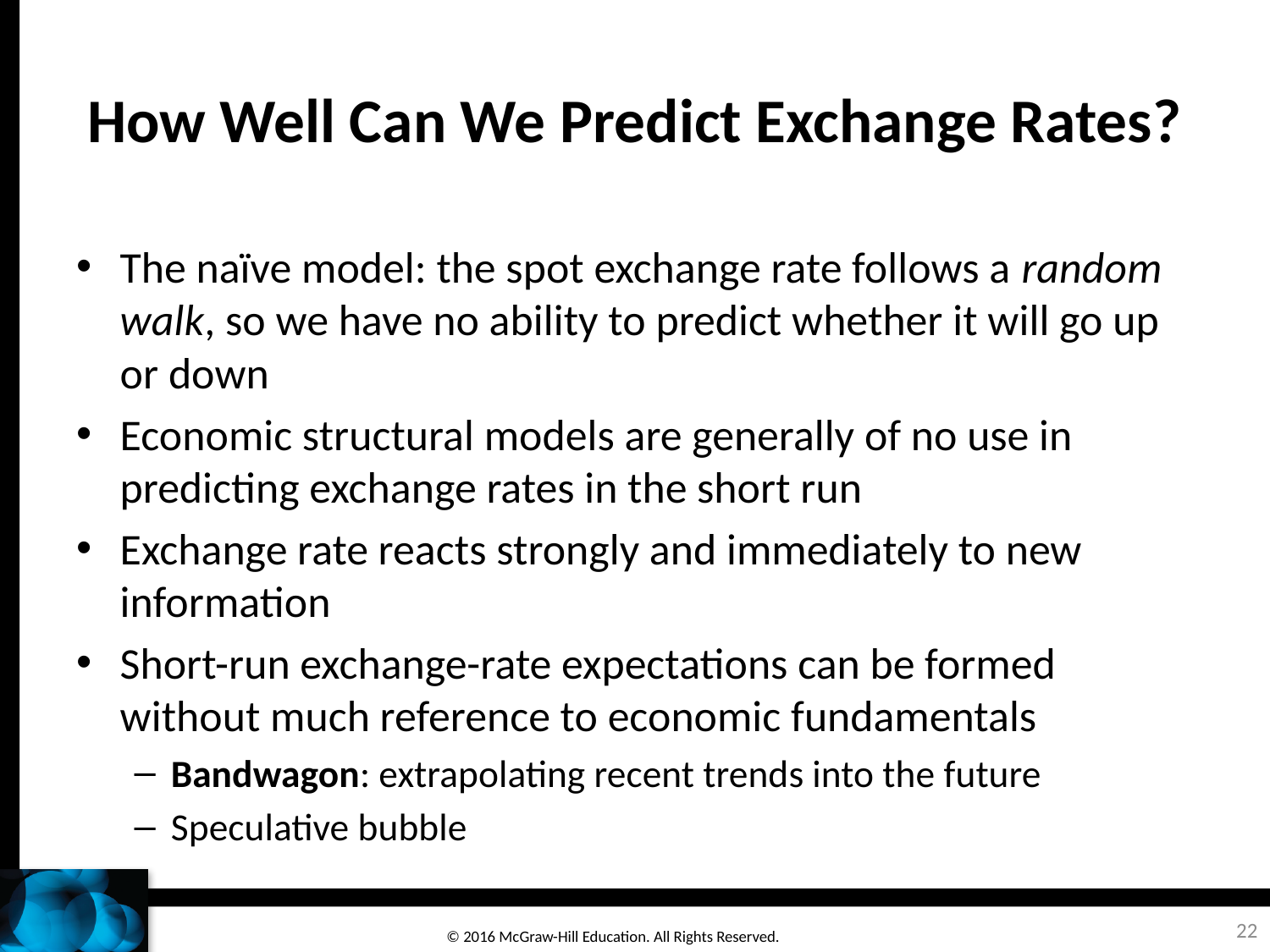

# How Well Can We Predict Exchange Rates?
The naïve model: the spot exchange rate follows a random walk, so we have no ability to predict whether it will go up or down
Economic structural models are generally of no use in predicting exchange rates in the short run
Exchange rate reacts strongly and immediately to new information
Short-run exchange-rate expectations can be formed without much reference to economic fundamentals
Bandwagon: extrapolating recent trends into the future
Speculative bubble

22
© 2016 McGraw-Hill Education. All Rights Reserved.